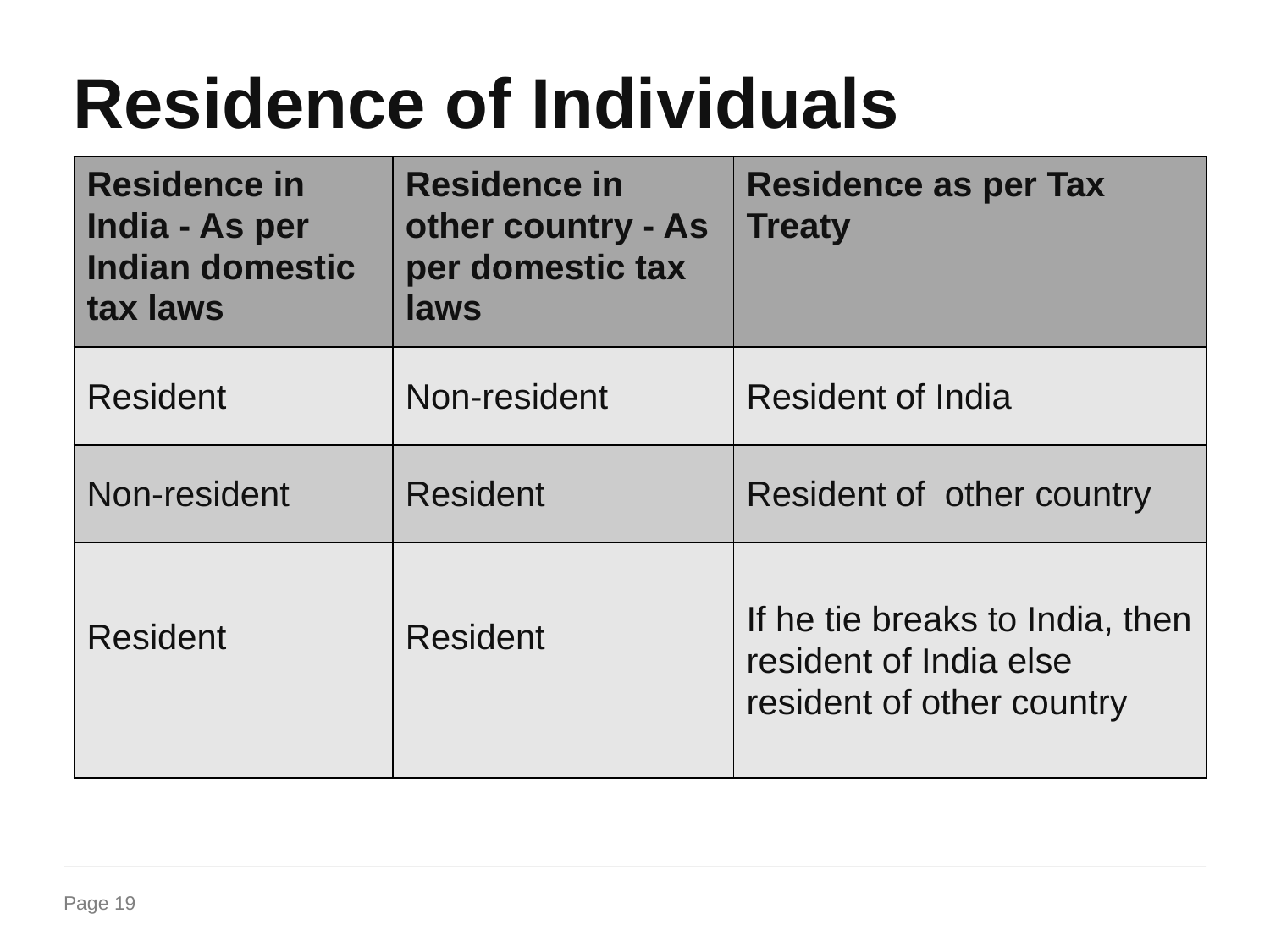

# Residence of Individuals
| Residence in India - As per Indian domestic tax laws | Residence in other country - As per domestic tax laws | Residence as per Tax Treaty |
| --- | --- | --- |
| Resident | Non-resident | Resident of India |
| Non-resident | Resident | Resident of other country |
| Resident | Resident | If he tie breaks to India, then resident of India else resident of other country |